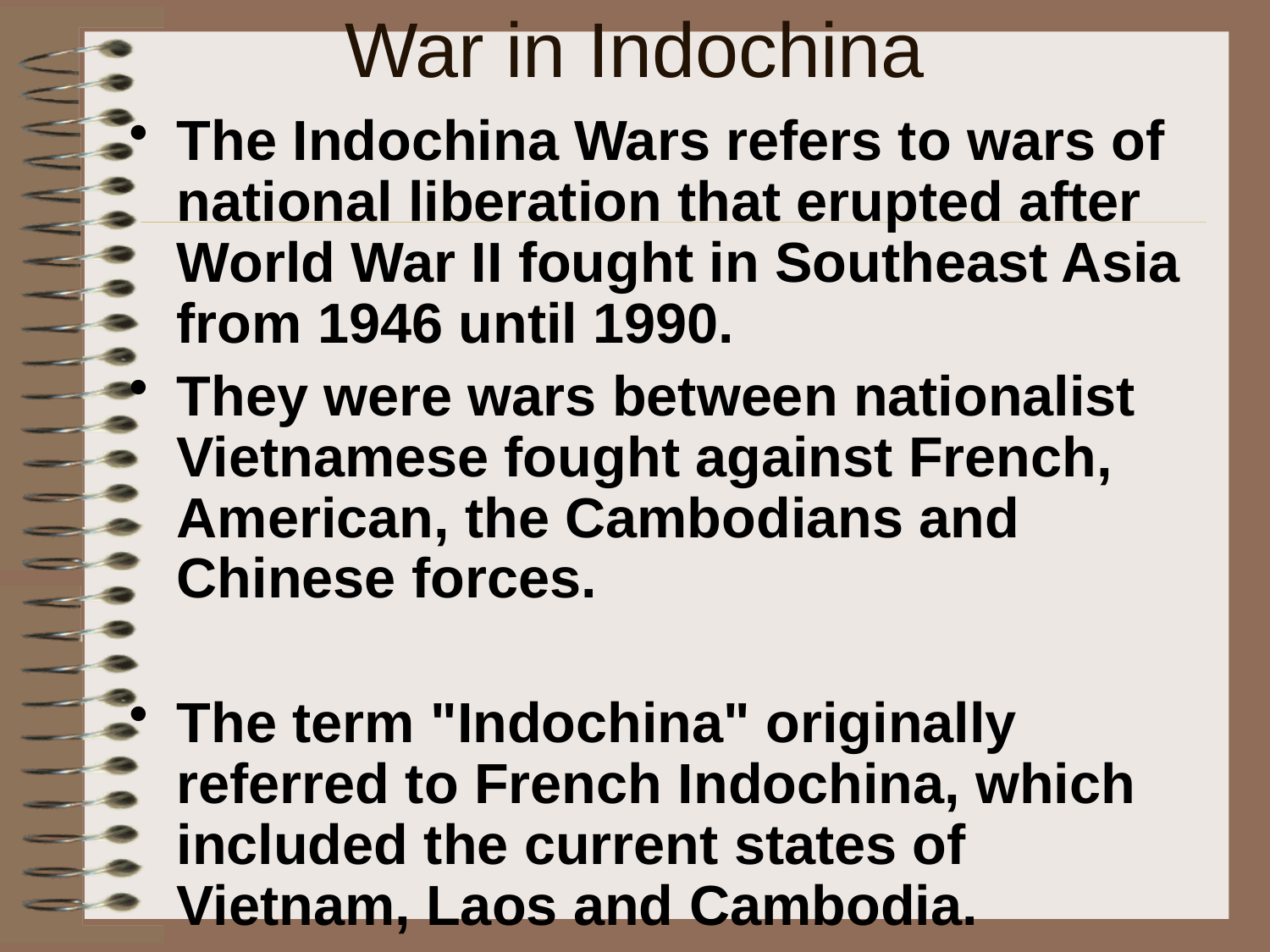

# War in Indochina
The Indochina Wars refers to wars of national liberation that erupted after World War II fought in Southeast Asia from 1946 until 1990.
They were wars between nationalist Vietnamese fought against French, American, the Cambodians and Chinese forces.

The term "Indochina" originally referred to French Indochina, which included the current states of Vietnam, Laos and Cambodia.